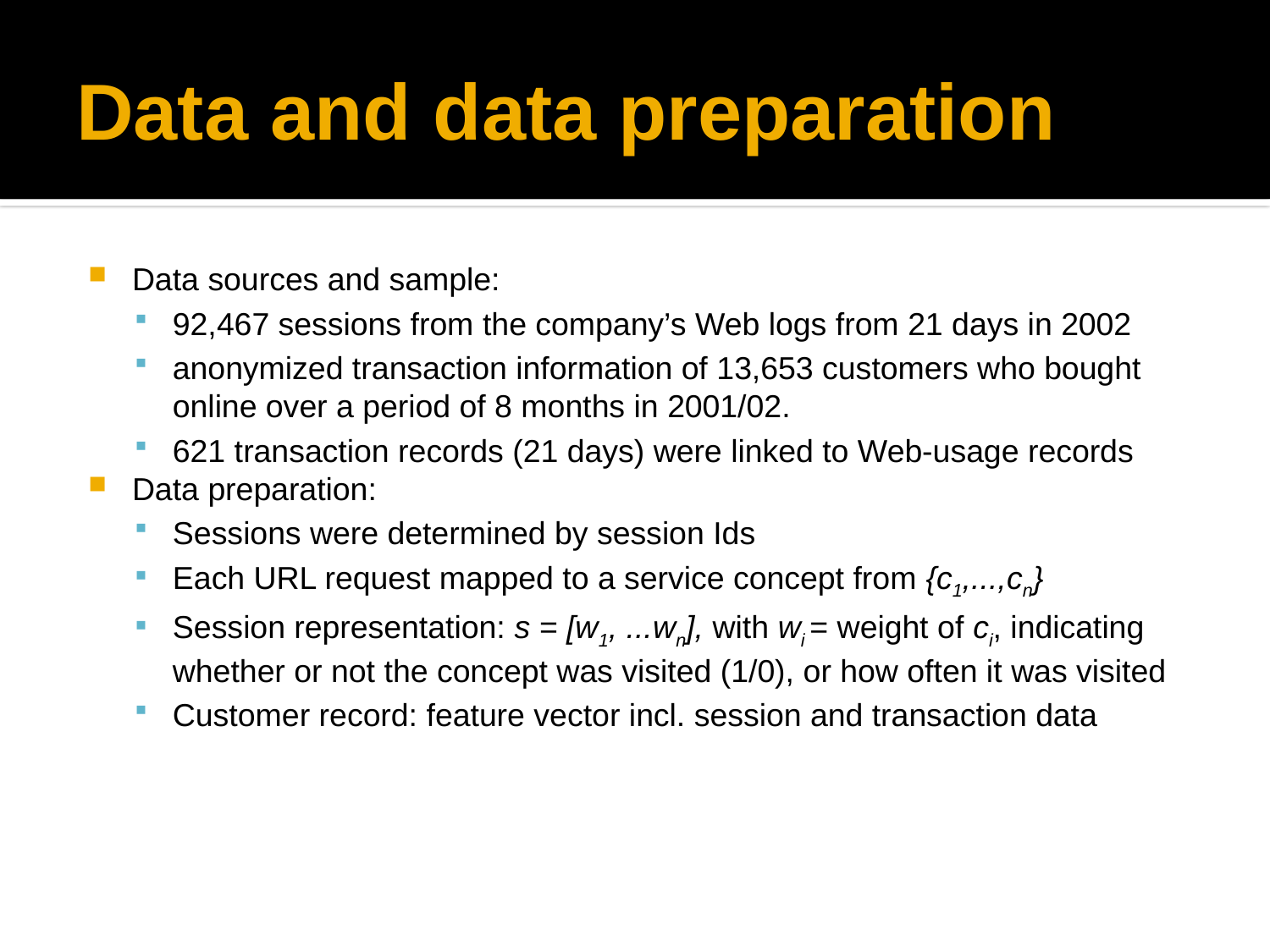

# Data and data preparation
Data sources and sample:
92,467 sessions from the company’s Web logs from 21 days in 2002
anonymized transaction information of 13,653 customers who bought online over a period of 8 months in 2001/02.
621 transaction records (21 days) were linked to Web-usage records
Data preparation:
Sessions were determined by session Ids
Each URL request mapped to a service concept from {c1,...,cn}
Session representation: s = [w1, ...wn], with wi = weight of ci, indicating whether or not the concept was visited (1/0), or how often it was visited
Customer record: feature vector incl. session and transaction data